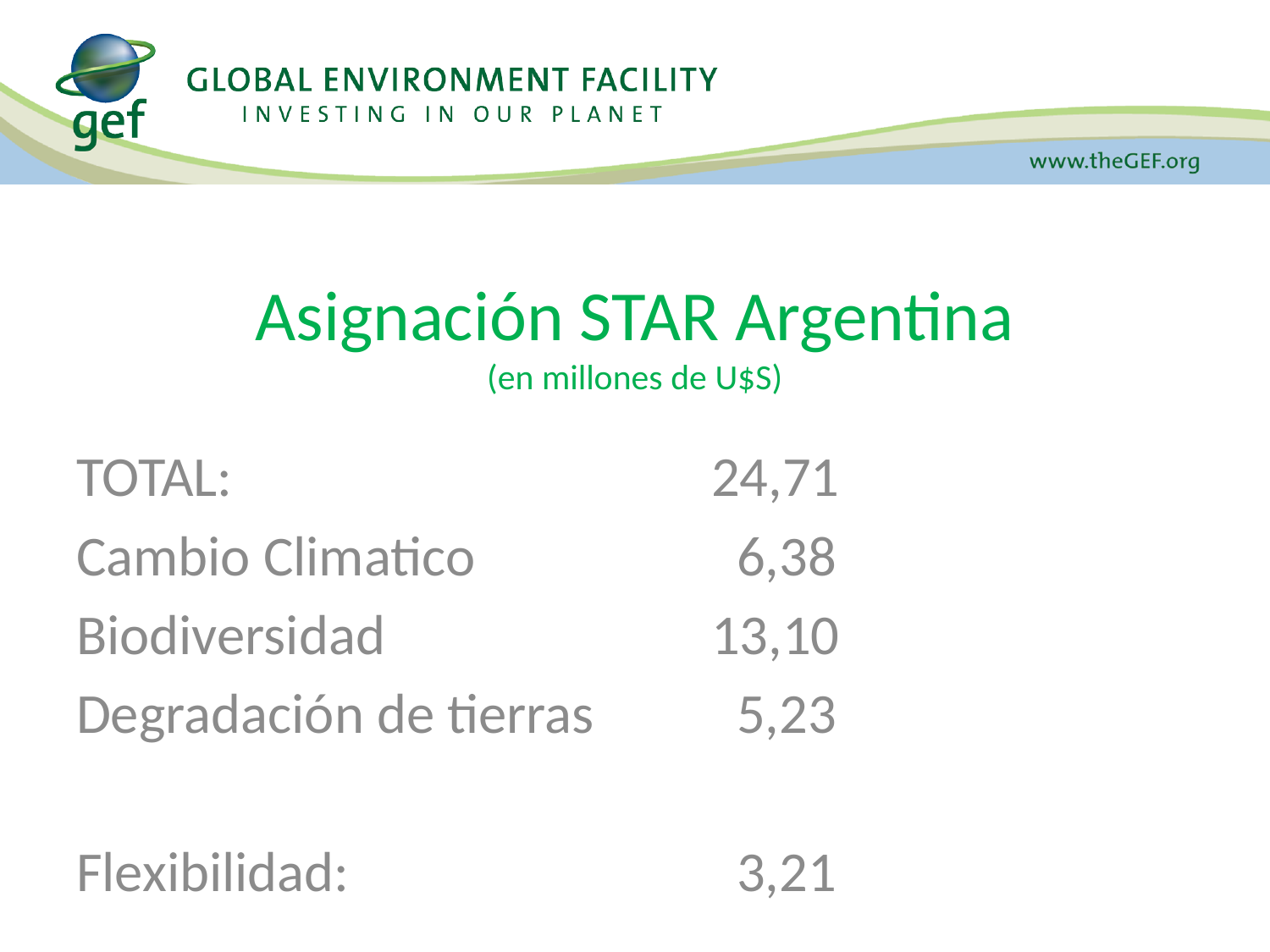

# Asignación STAR Argentina (en millones de U$S)
TOTAL:				24,71
Cambio Climatico 		  6,38
Biodiversidad			13,10
Degradación de tierras	  5,23

Flexibilidad:			  3,21